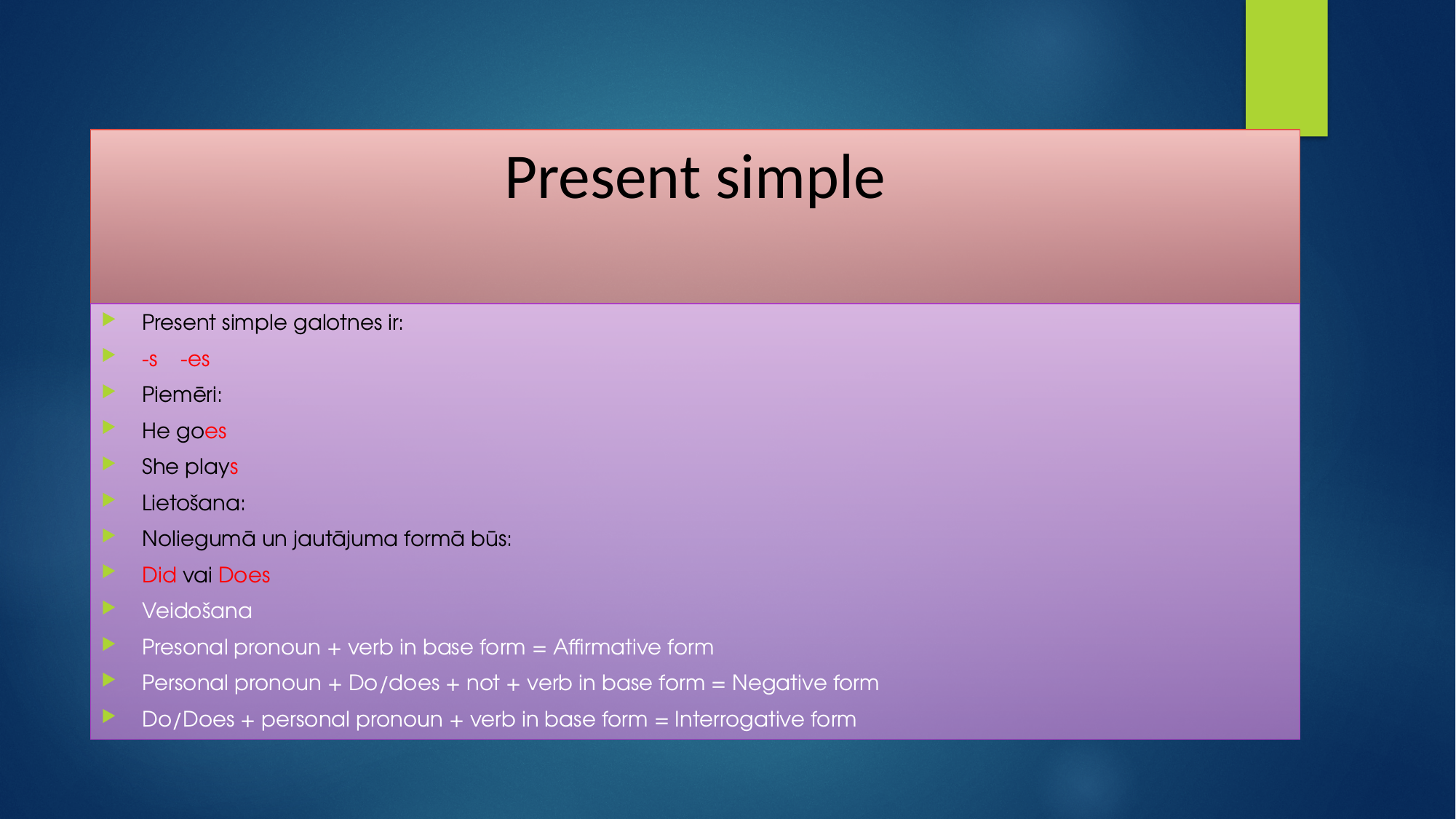

# Present simple
Present simple galotnes ir:
-s    -es
Piemēri:
He goes
She plays
Lietošana:
Noliegumā un jautājuma formā būs:
Did vai Does
Veidošana
Presonal pronoun + verb in base form = Affirmative form
Personal pronoun + Do/does + not + verb in base form = Negative form
Do/Does + personal pronoun + verb in base form = Interrogative form